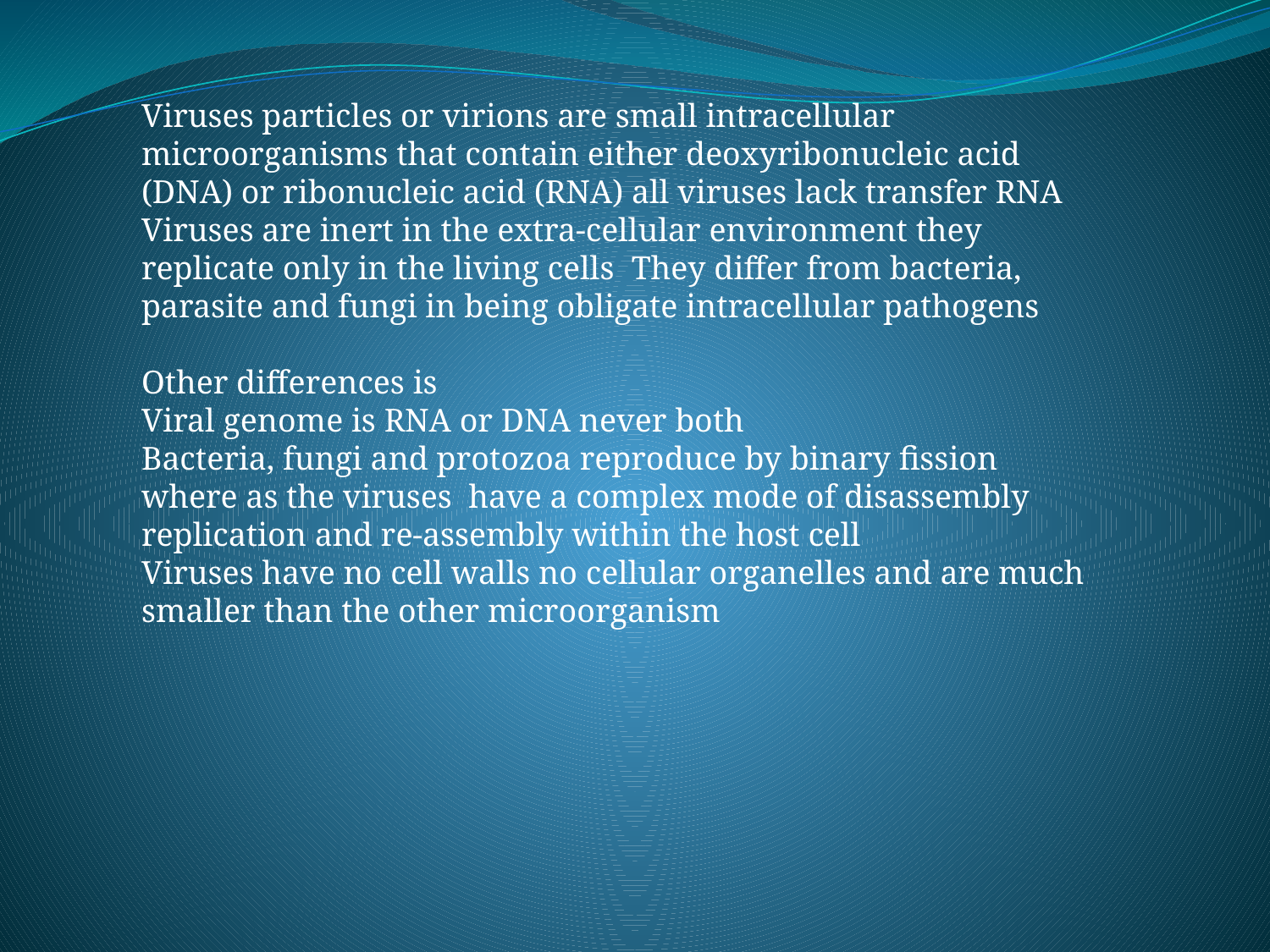

Viruses particles or virions are small intracellular microorganisms that contain either deoxyribonucleic acid (DNA) or ribonucleic acid (RNA) all viruses lack transfer RNA
Viruses are inert in the extra-cellular environment they replicate only in the living cells  They differ from bacteria, parasite and fungi in being obligate intracellular pathogens

Other differences is
Viral genome is RNA or DNA never both
Bacteria, fungi and protozoa reproduce by binary fission where as the viruses  have a complex mode of disassembly replication and re-assembly within the host cell
Viruses have no cell walls no cellular organelles and are much smaller than the other microorganism